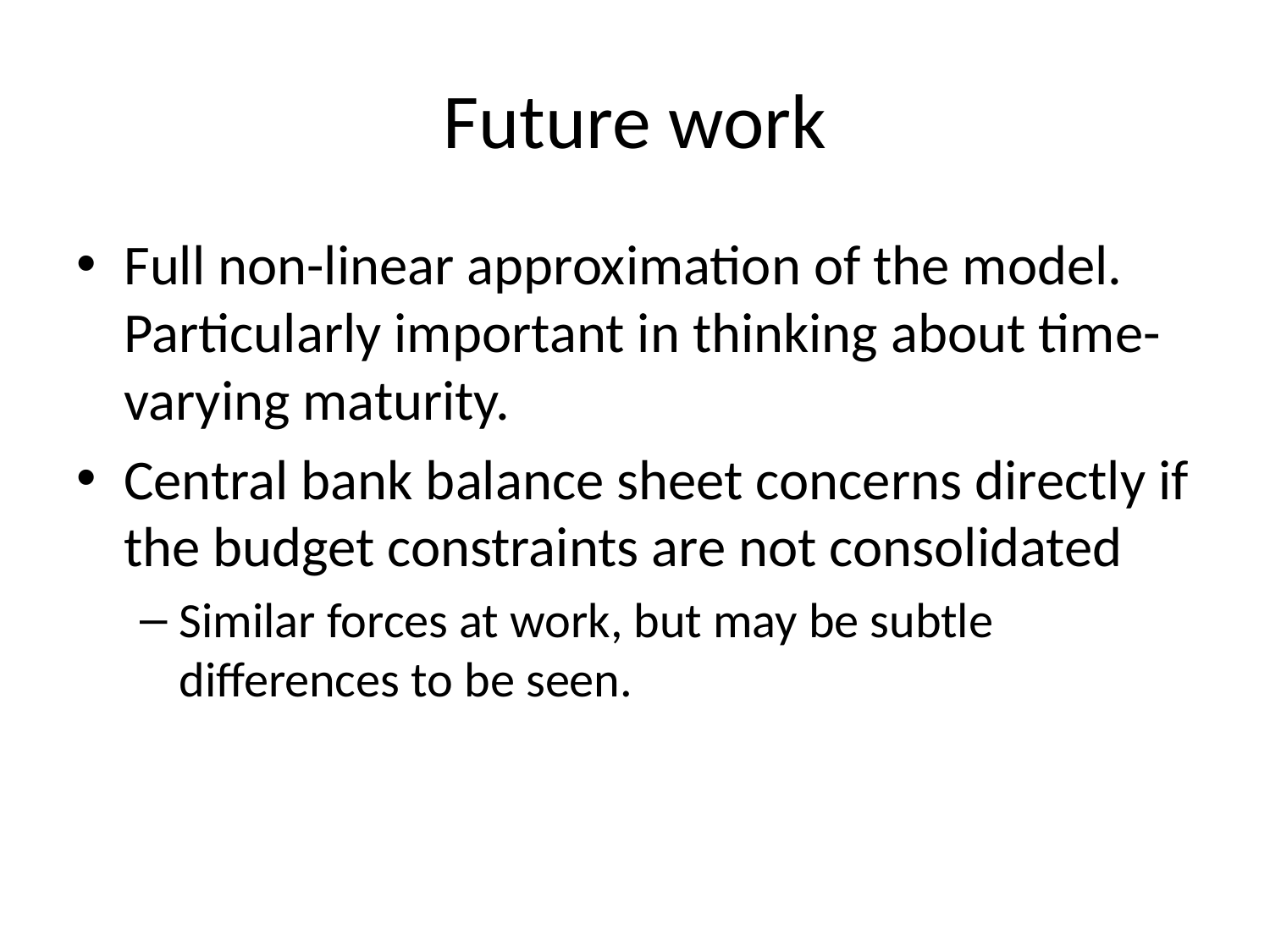

# Future work
Full non-linear approximation of the model. Particularly important in thinking about time-varying maturity.
Central bank balance sheet concerns directly if the budget constraints are not consolidated
Similar forces at work, but may be subtle differences to be seen.